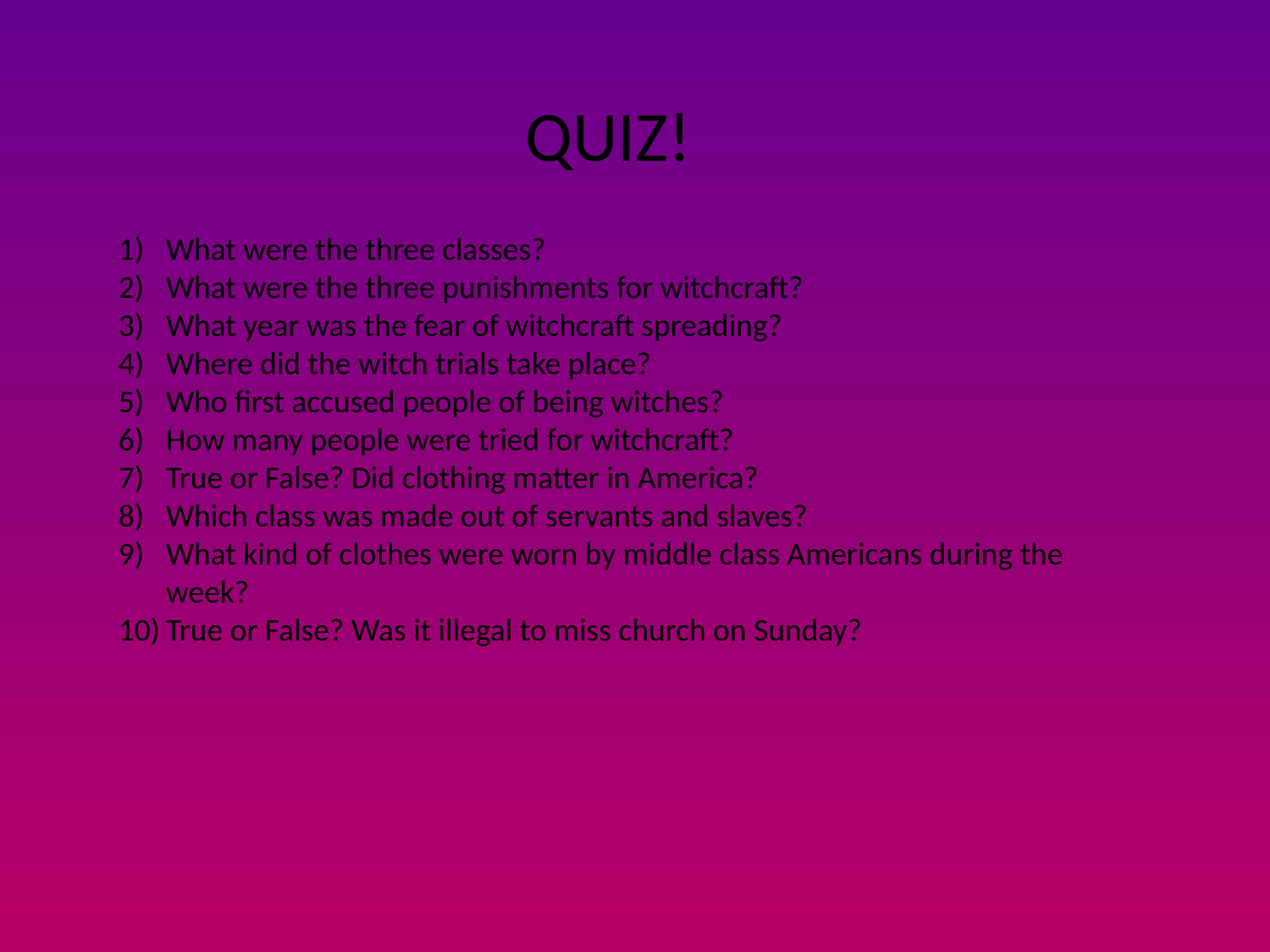

QUIZ!
What were the three classes?
What were the three punishments for witchcraft?
What year was the fear of witchcraft spreading?
Where did the witch trials take place?
Who first accused people of being witches?
How many people were tried for witchcraft?
True or False? Did clothing matter in America?
Which class was made out of servants and slaves?
What kind of clothes were worn by middle class Americans during the week?
True or False? Was it illegal to miss church on Sunday?